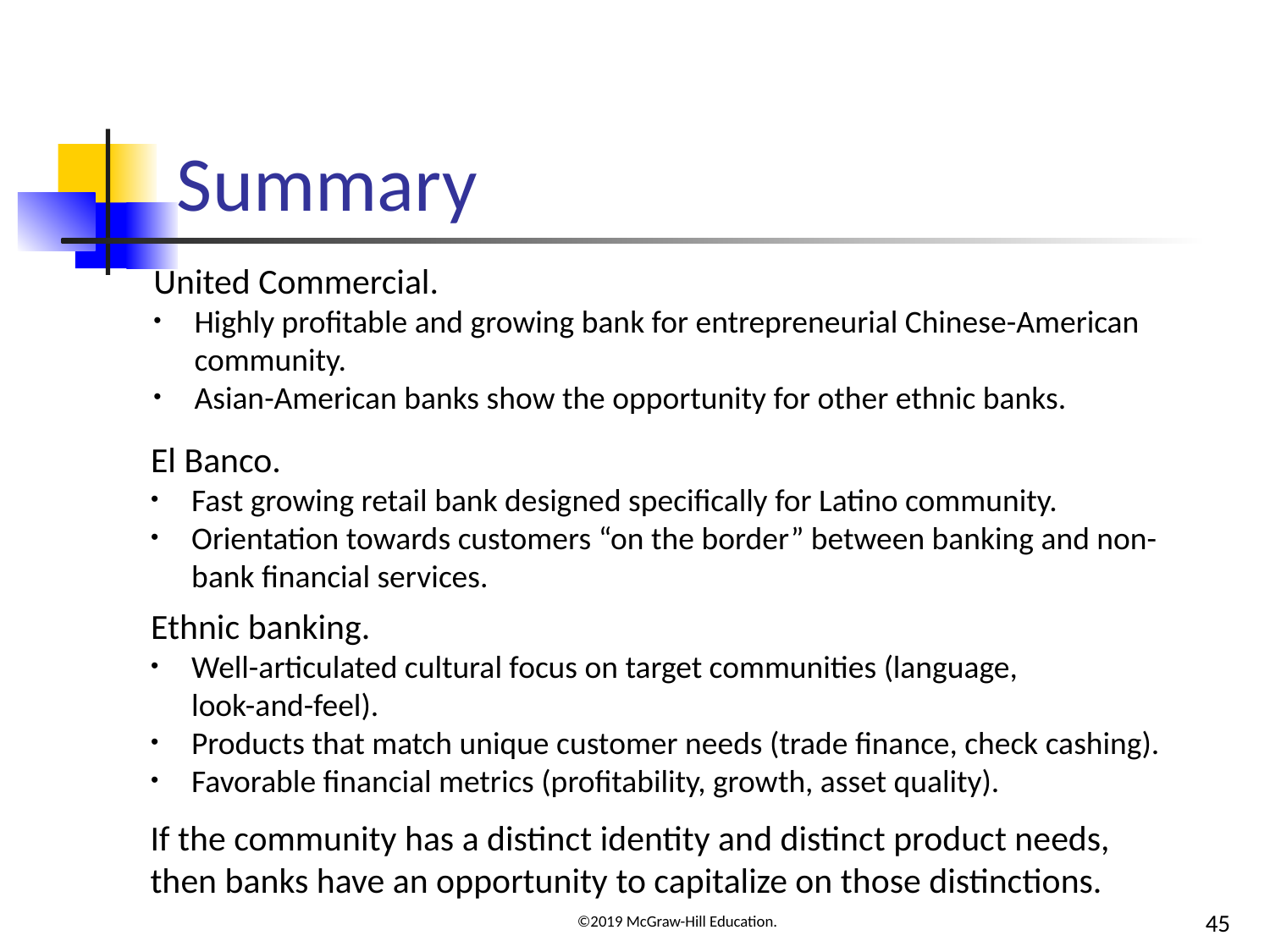

# Summary
United Commercial.
Highly profitable and growing bank for entrepreneurial Chinese-American community.
Asian-American banks show the opportunity for other ethnic banks.
El Banco.
Fast growing retail bank designed specifically for Latino community.
Orientation towards customers “on the border” between banking and non-bank financial services.
Ethnic banking.
Well-articulated cultural focus on target communities (language,
look-and-feel).
Products that match unique customer needs (trade finance, check cashing).
Favorable financial metrics (profitability, growth, asset quality).
If the community has a distinct identity and distinct product needs, then banks have an opportunity to capitalize on those distinctions.